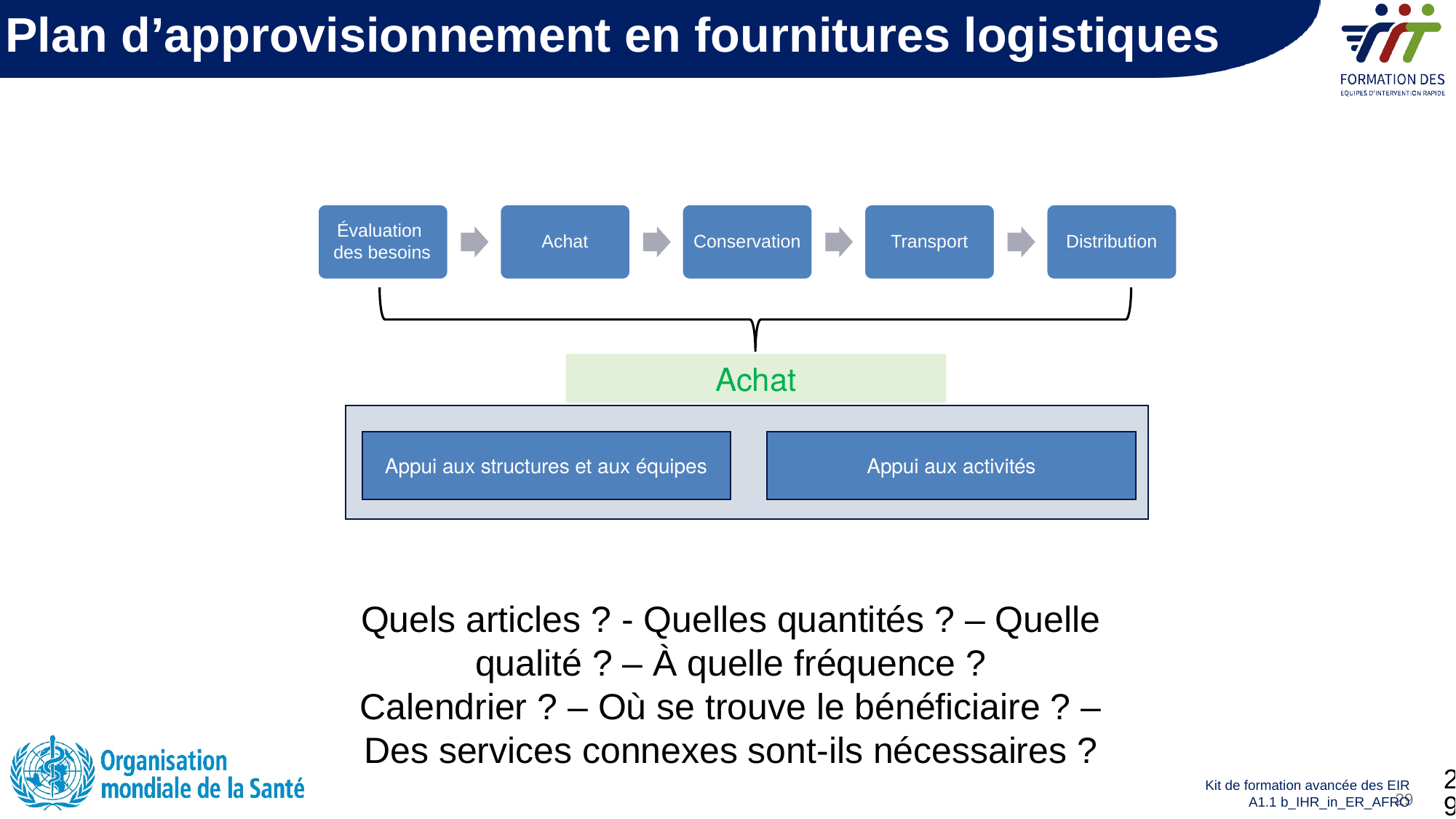

Plan d’approvisionnement en fournitures logistiques

Évaluation
des besoins

Achat

Conservation

Transport

Distribution

Achat

Appui aux structures et aux équipes

Appui aux activités
Quels articles ? - Quelles quantités ? – Quelle qualité ? – À quelle fréquence ?
Calendrier ? – Où se trouve le bénéficiaire ? – Des services connexes sont-ils nécessaires ?

29